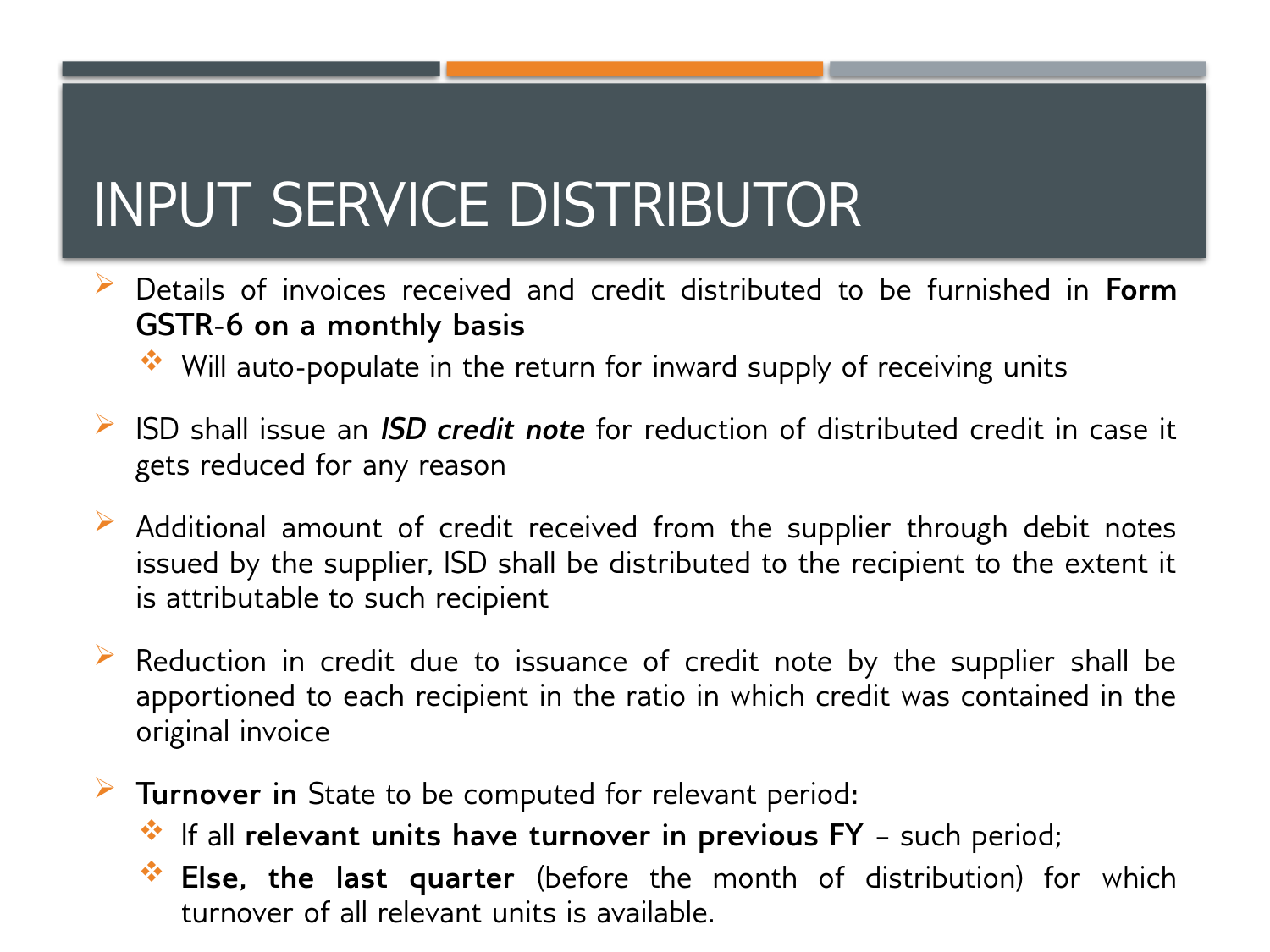

# Input service distributor
Details of invoices received and credit distributed to be furnished in Form GSTR-6 on a monthly basis
Will auto-populate in the return for inward supply of receiving units
ISD shall issue an ISD credit note for reduction of distributed credit in case it gets reduced for any reason
Additional amount of credit received from the supplier through debit notes issued by the supplier, ISD shall be distributed to the recipient to the extent it is attributable to such recipient
Reduction in credit due to issuance of credit note by the supplier shall be apportioned to each recipient in the ratio in which credit was contained in the original invoice
Turnover in State to be computed for relevant period:
If all relevant units have turnover in previous FY – such period;
Else, the last quarter (before the month of distribution) for which turnover of all relevant units is available.